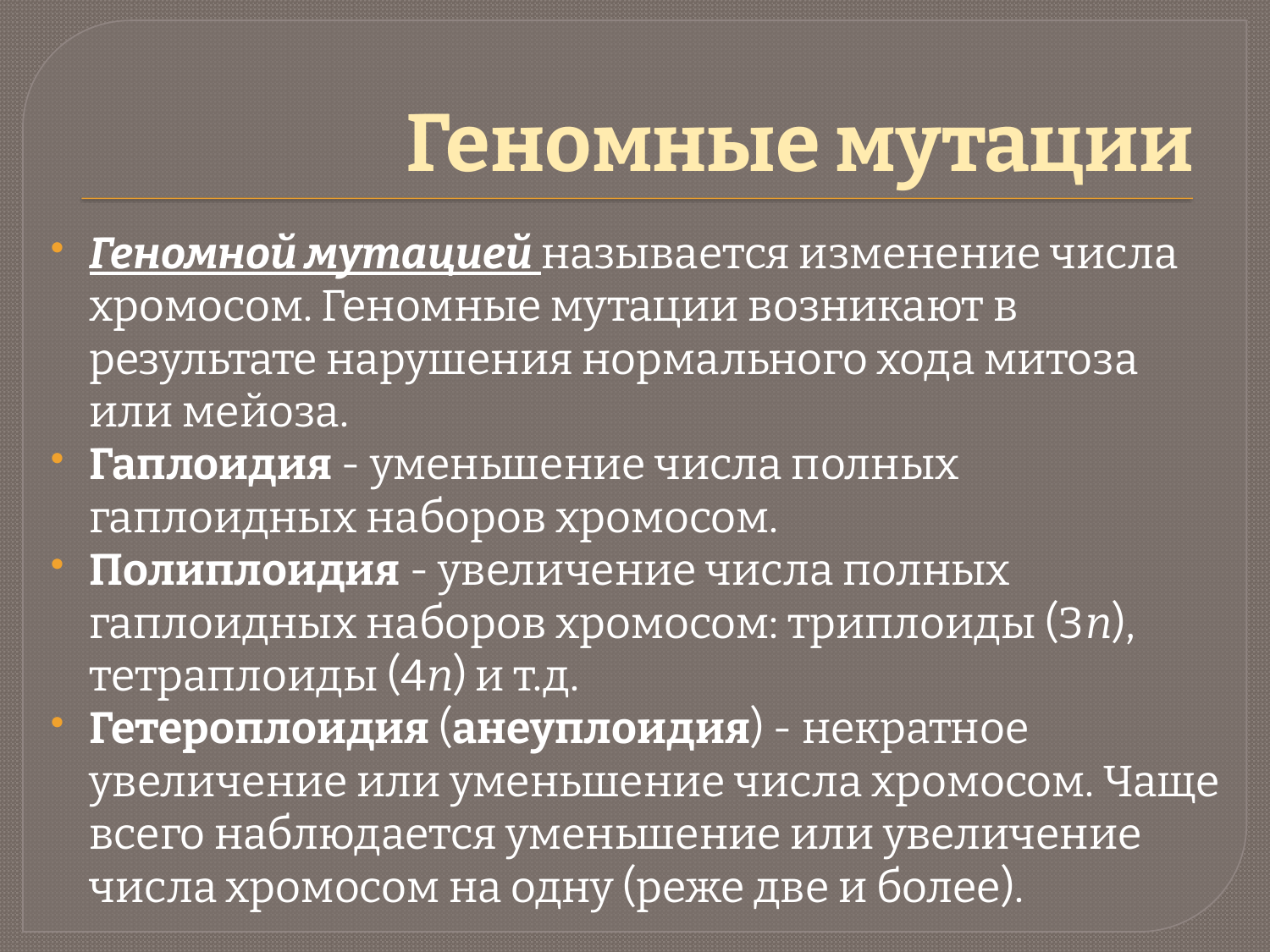

# Геномные мутации
Геномной мутацией называется изменение числа хромосом. Геномные мутации возникают в результате нарушения нормального хода митоза или мейоза.
Гаплоидия - уменьшение числа полных гаплоидных наборов хромосом.
Полиплоидия - увеличение числа полных гаплоидных наборов хромосом: триплоиды (3n), тетраплоиды (4n) и т.д.
Гетероплоидия (анеуплоидия) - некратное увеличение или уменьшение числа хромосом. Чаще всего наблюдается уменьшение или увеличение числа хромосом на одну (реже две и более).